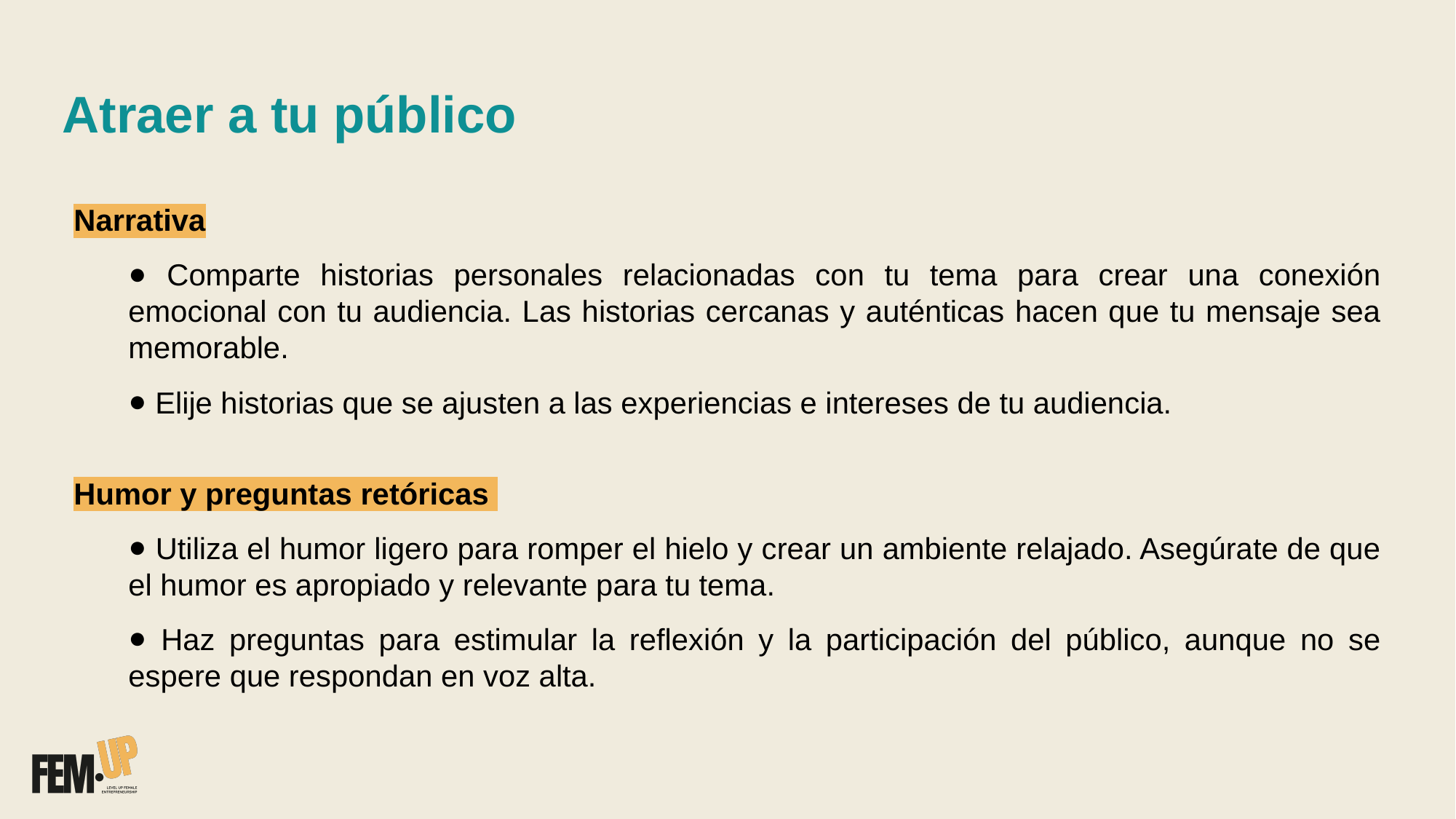

# Atraer a tu público
Narrativa
 Comparte historias personales relacionadas con tu tema para crear una conexión emocional con tu audiencia. Las historias cercanas y auténticas hacen que tu mensaje sea memorable.
 Elije historias que se ajusten a las experiencias e intereses de tu audiencia.

Humor y preguntas retóricas
 Utiliza el humor ligero para romper el hielo y crear un ambiente relajado. Asegúrate de que el humor es apropiado y relevante para tu tema.
 Haz preguntas para estimular la reflexión y la participación del público, aunque no se espere que respondan en voz alta.